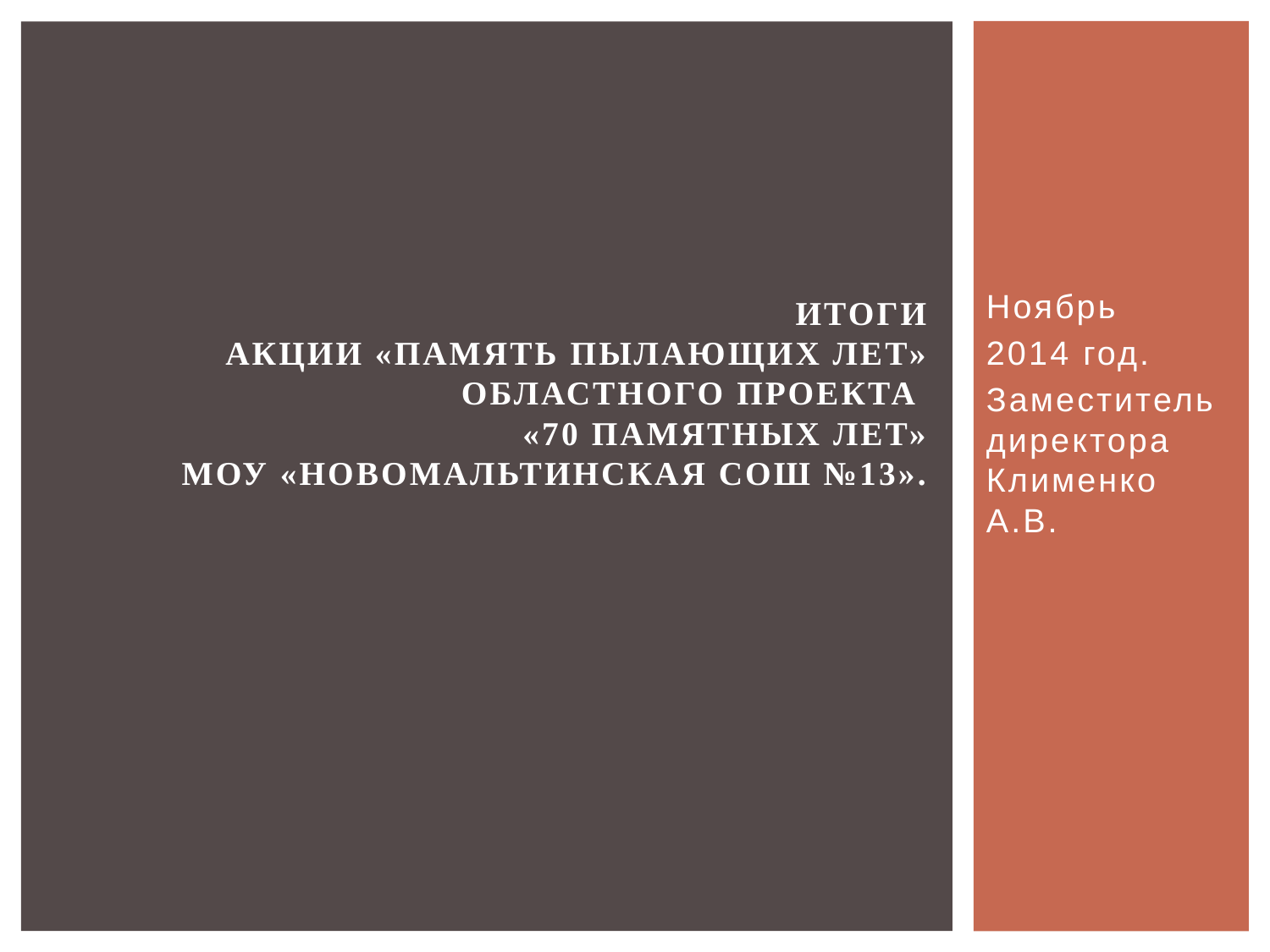

# ИТОГИ акции «Память пылающих лет» областного проекта «70 памятных лет» МОУ «Новомальтинская СОШ №13».
Ноябрь
2014 год.
Заместитель директора Клименко А.В.